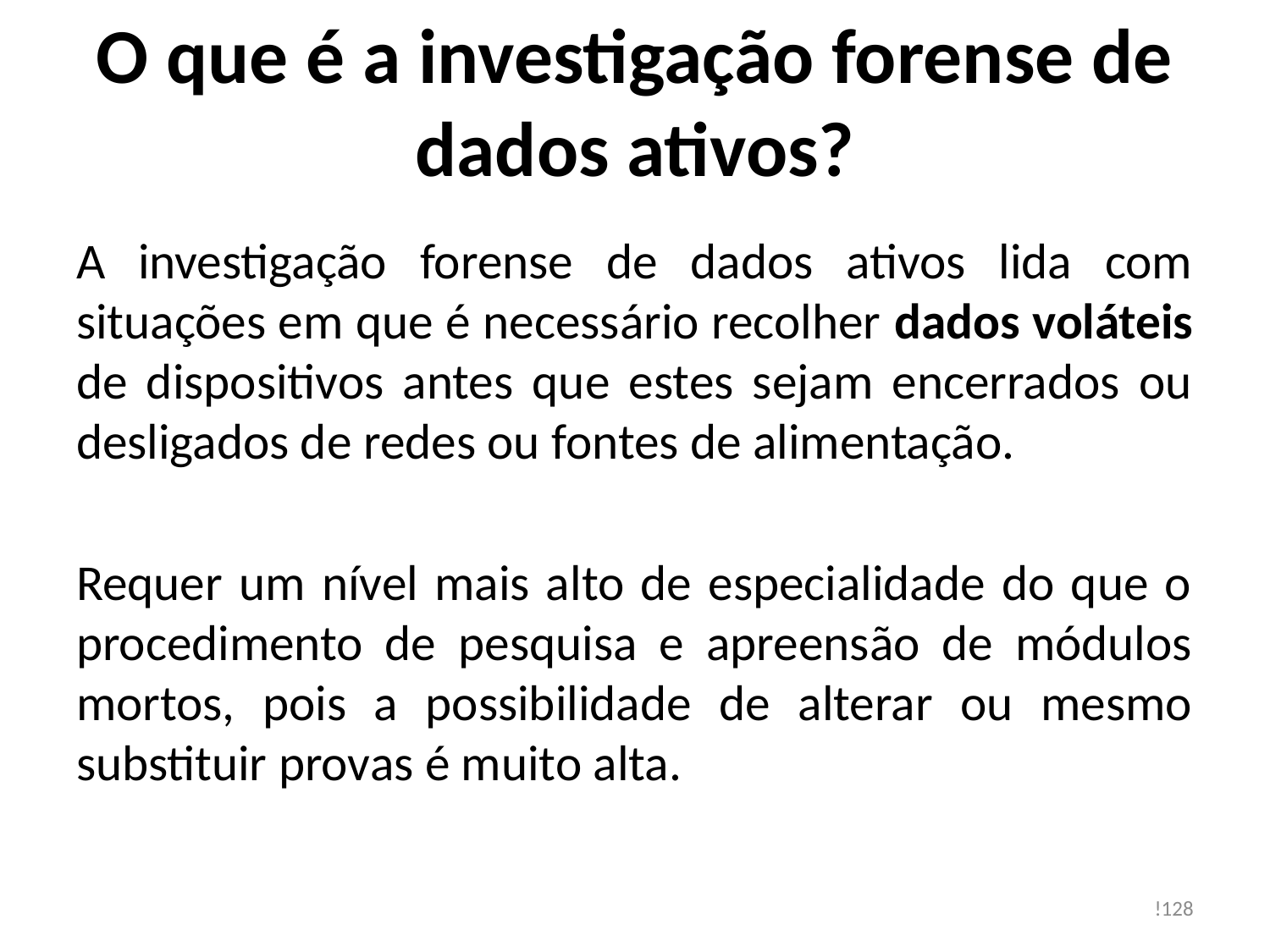

# O que é a investigação forense de dados ativos?
A investigação forense de dados ativos lida com situações em que é necessário recolher dados voláteis de dispositivos antes que estes sejam encerrados ou desligados de redes ou fontes de alimentação.

Requer um nível mais alto de especialidade do que o procedimento de pesquisa e apreensão de módulos mortos, pois a possibilidade de alterar ou mesmo substituir provas é muito alta.
!128